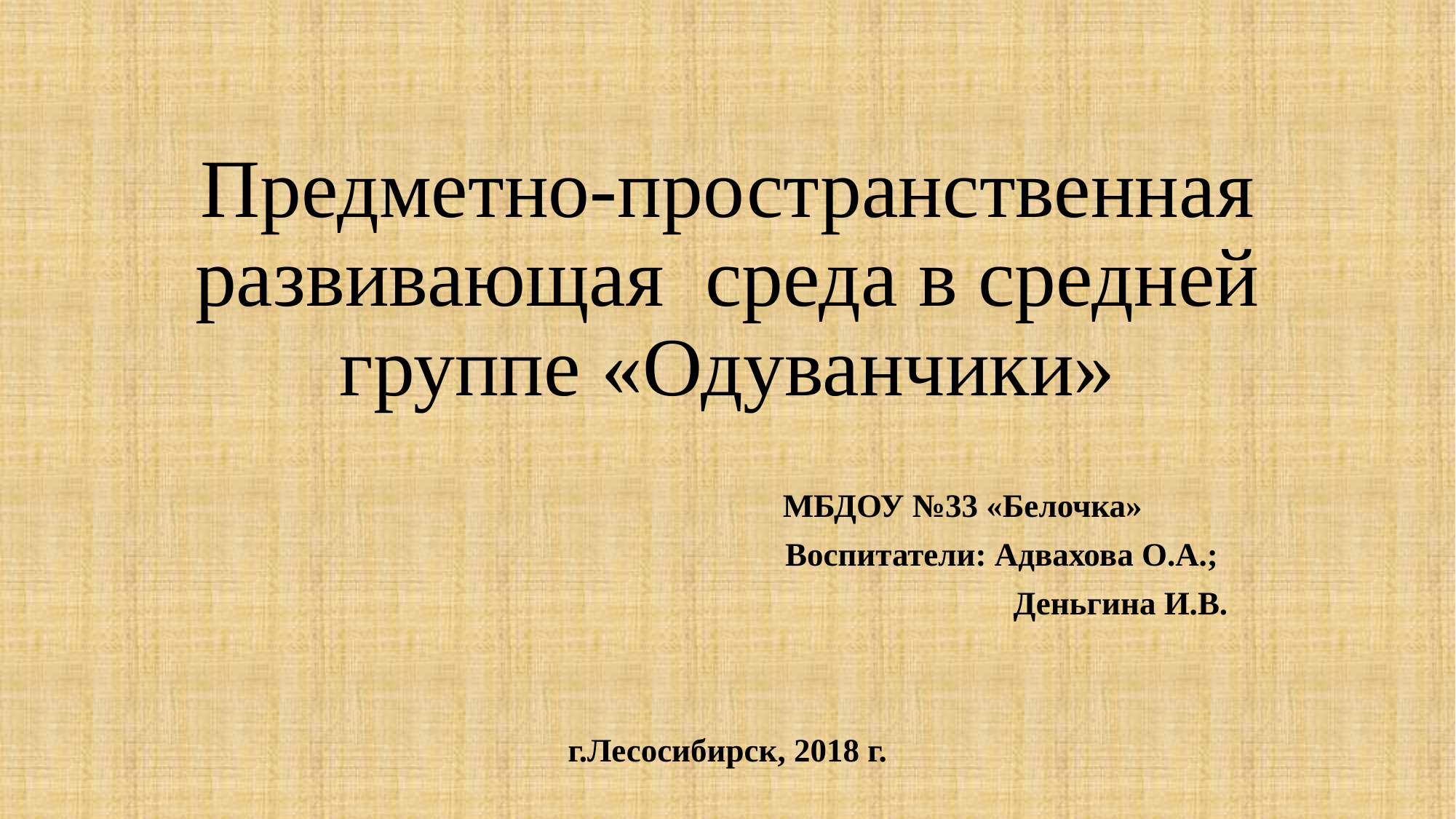

# Предметно-пространственная развивающая  среда в средней группе «Одуванчики»

                                                               МБДОУ №33 «Белочка»
                                                                   Воспитатели: Адвахова О.А.;
                                                                                                Деньгина И.В.

г.Лесосибирск, 2018 г.